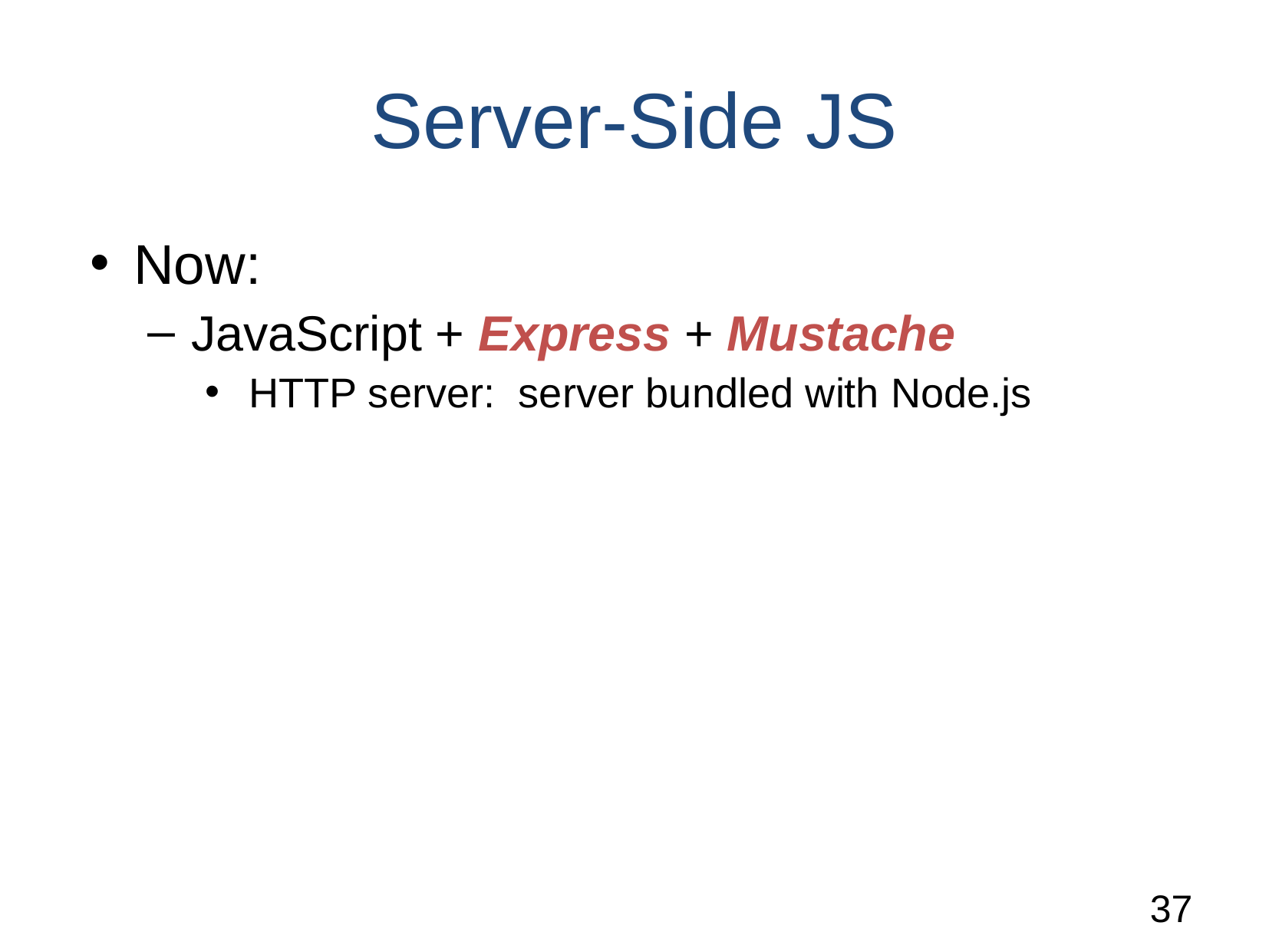

# Server-Side JS
Now:
JavaScript + Express + Mustache
HTTP server:  server bundled with Node.js

37